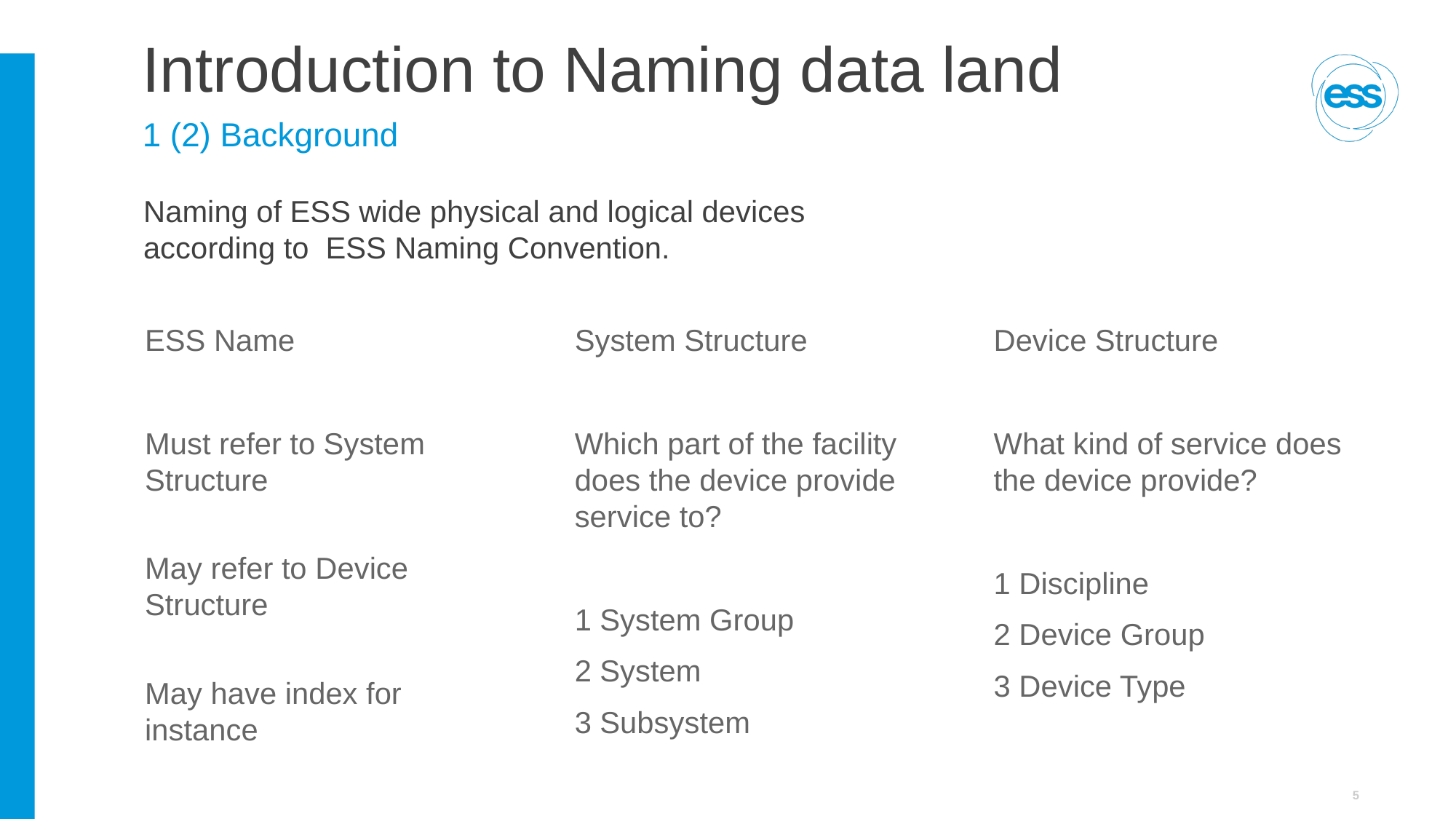

Introduction to Naming data land
1 (2) Background

Naming of ESS wide physical and logical devices according to  ESS Naming Convention.
ESS Name

Must refer to System Structure

May refer to Device Structure

May have index for instance
System Structure

Which part of the facility does the device provide service to?

1 System Group
2 System
3 Subsystem
Device Structure

What kind of service does the device provide?

1 Discipline
2 Device Group
3 Device Type
5